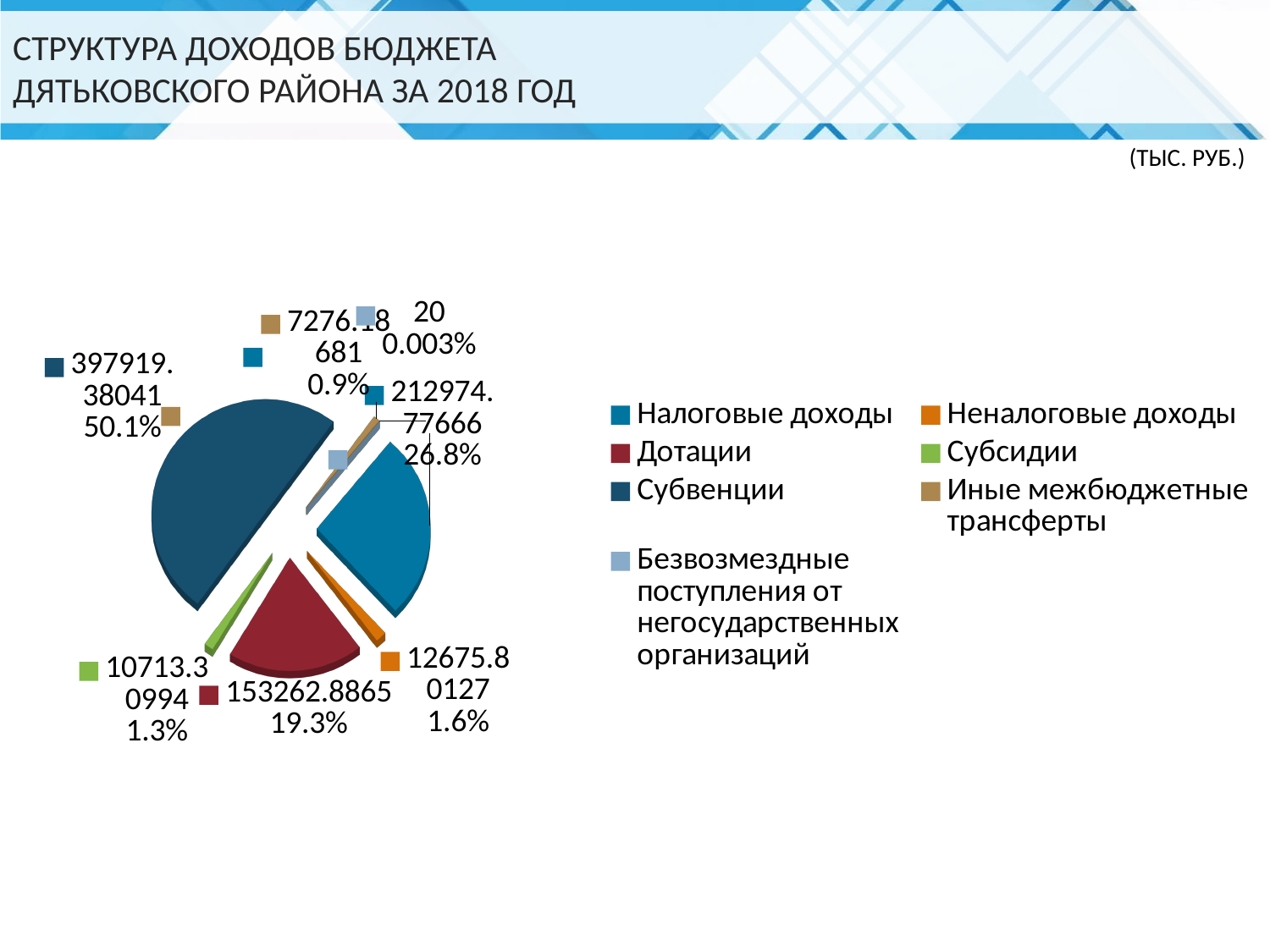

# СТРУКТУРА ДОХОДОВ БЮДЖЕТА ДЯТЬКОВСКОГО РАЙОНА ЗА 2018 ГОД
(ТЫС. РУБ.)

[unsupported chart]